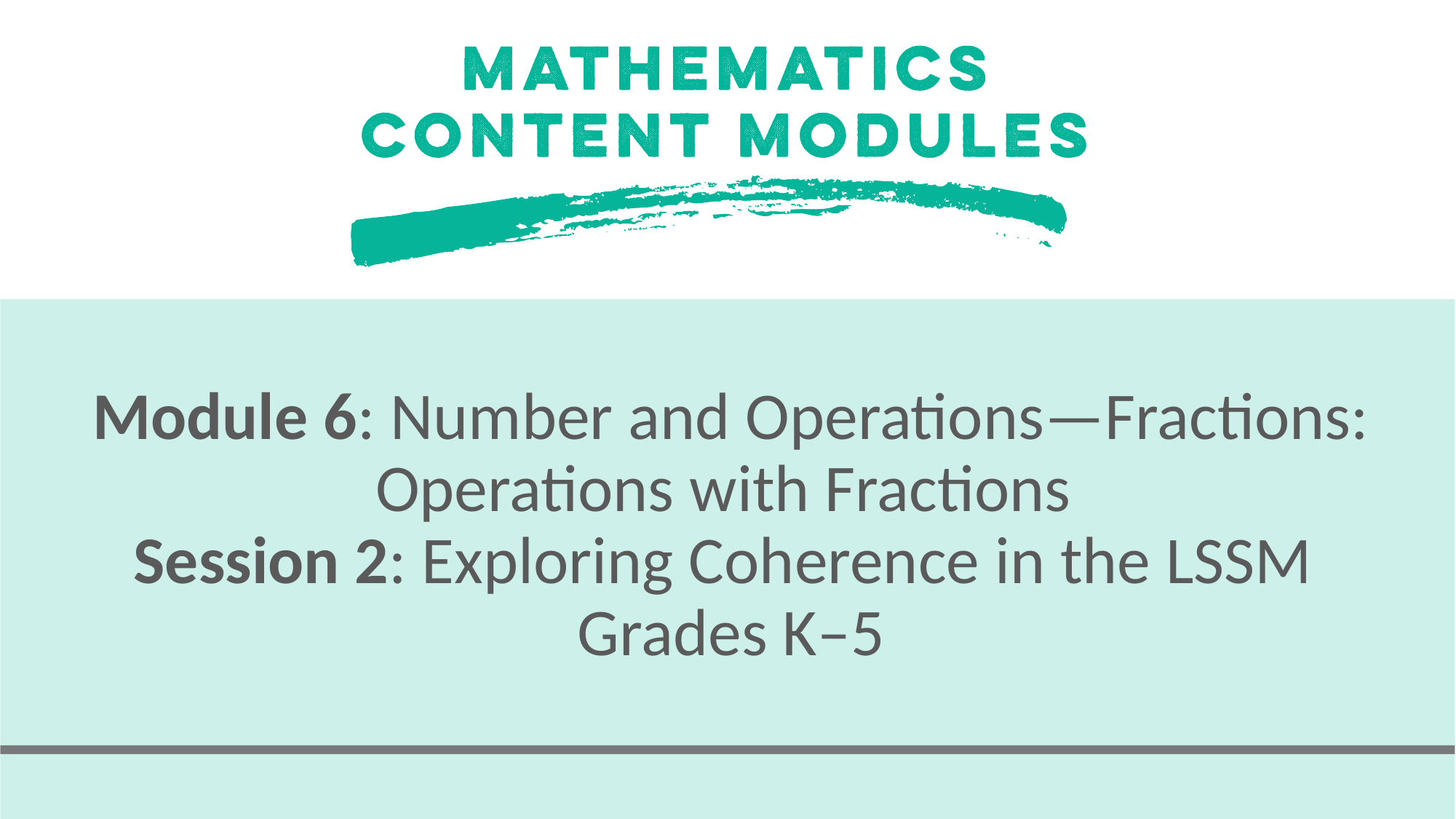

# Module 6: Number and Operations—Fractions: Operations with Fractions Session 2: Exploring Coherence in the LSSM Grades K–5